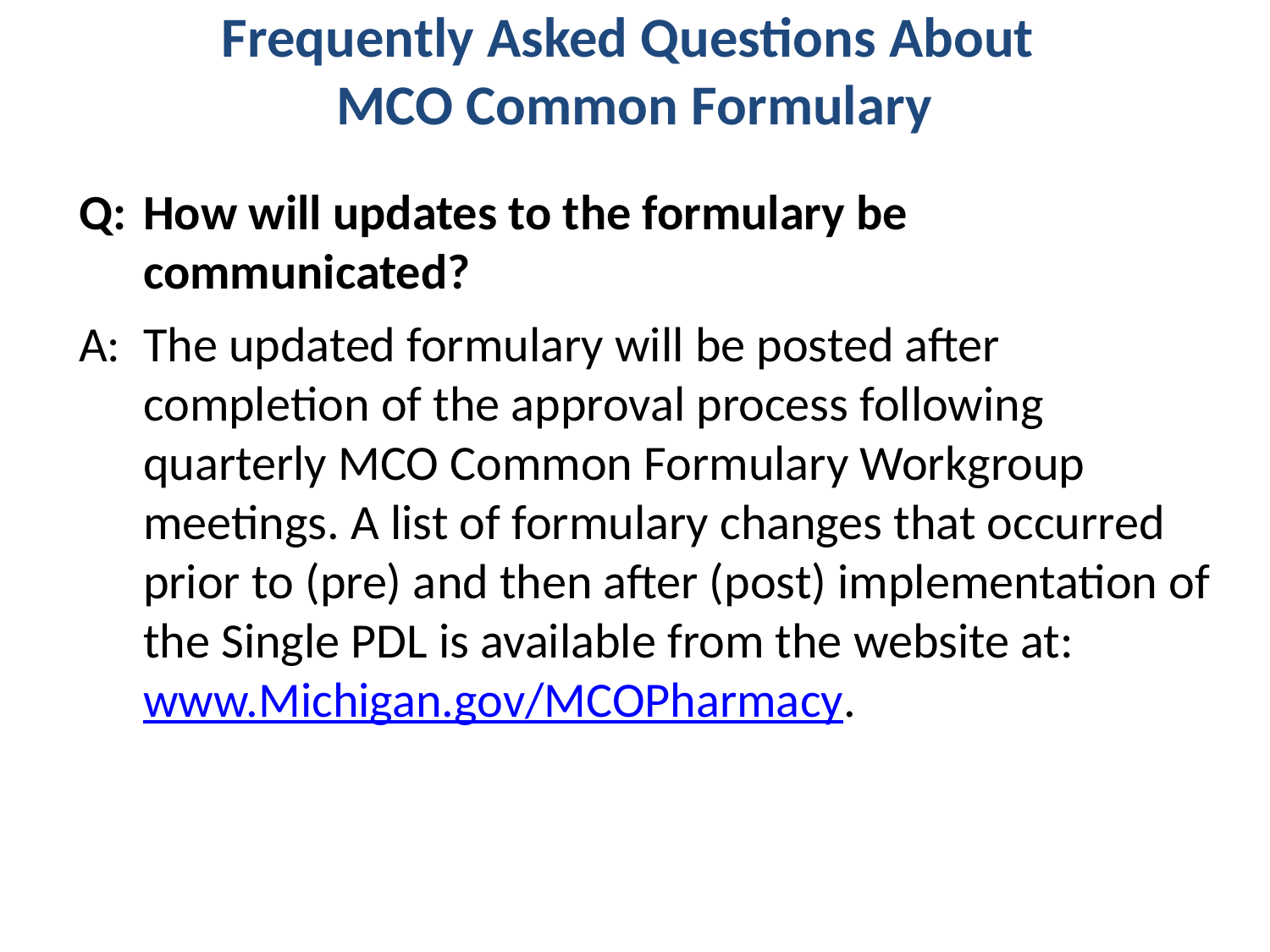

# Frequently Asked Questions About MCO Common Formulary
Q:	How will updates to the formulary be communicated?
A: 	The updated formulary will be posted after completion of the approval process following quarterly MCO Common Formulary Workgroup meetings. A list of formulary changes that occurred prior to (pre) and then after (post) implementation of the Single PDL is available from the website at: www.Michigan.gov/MCOPharmacy.